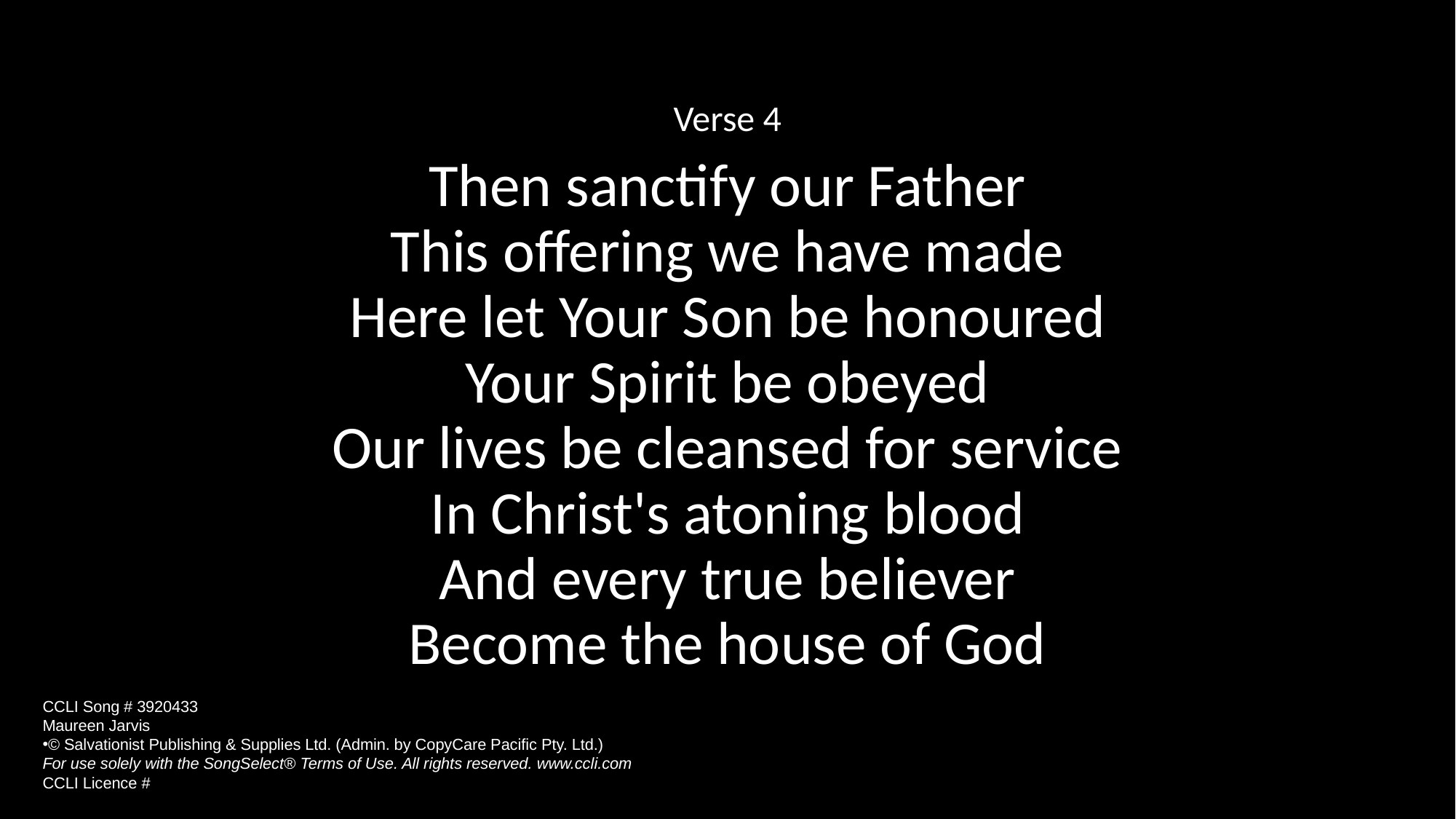

Verse 4
Then sanctify our Father
This offering we have made
Here let Your Son be honoured
Your Spirit be obeyed
Our lives be cleansed for service
In Christ's atoning blood
And every true believer
Become the house of God

CCLI Song # 3920433
Maureen Jarvis
© Salvationist Publishing & Supplies Ltd. (Admin. by CopyCare Pacific Pty. Ltd.)
For use solely with the SongSelect® Terms of Use. All rights reserved. www.ccli.com
CCLI Licence #